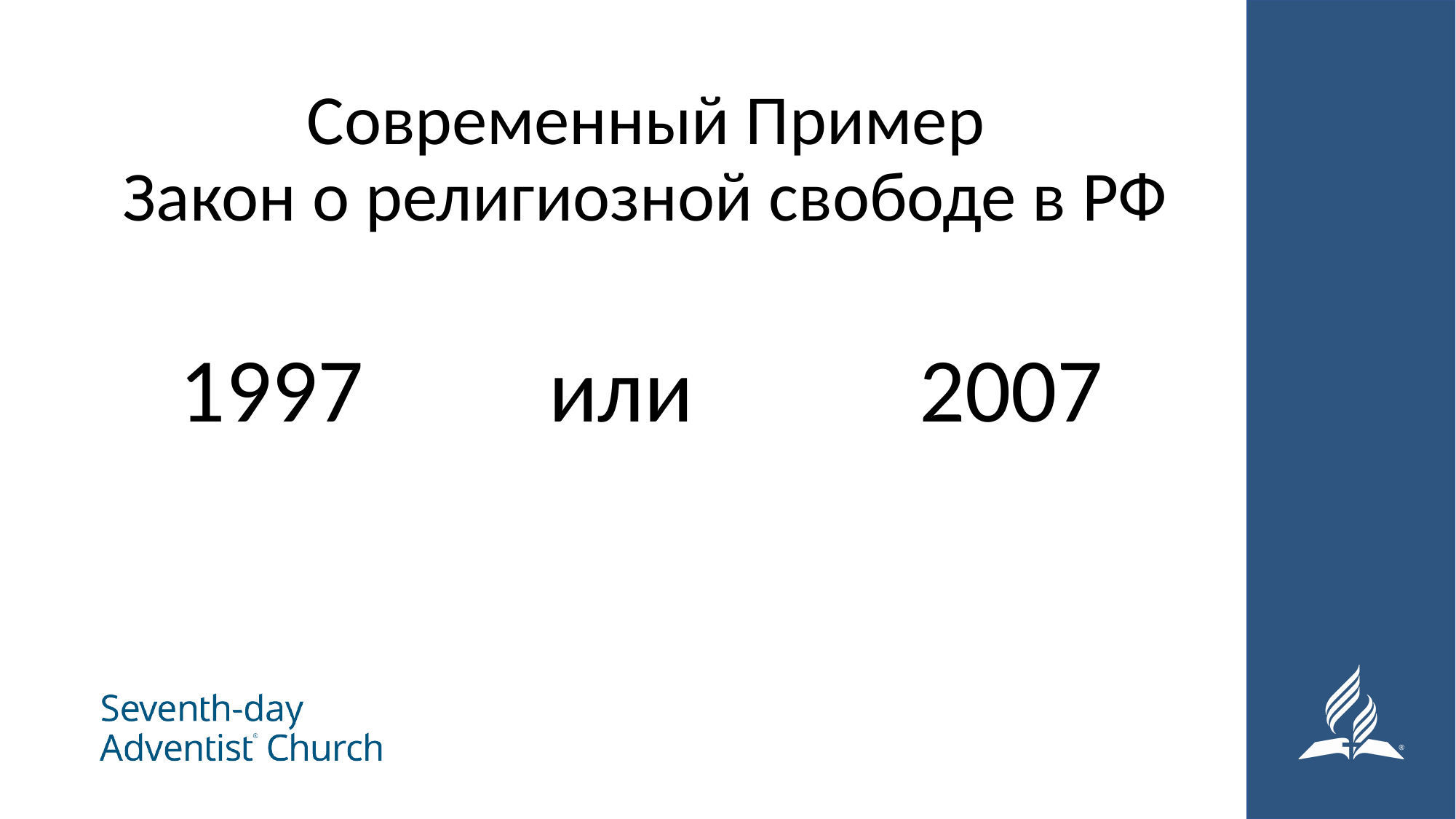

# Современный Пример Закон о религиозной свободе в РФ
1997         или           2007